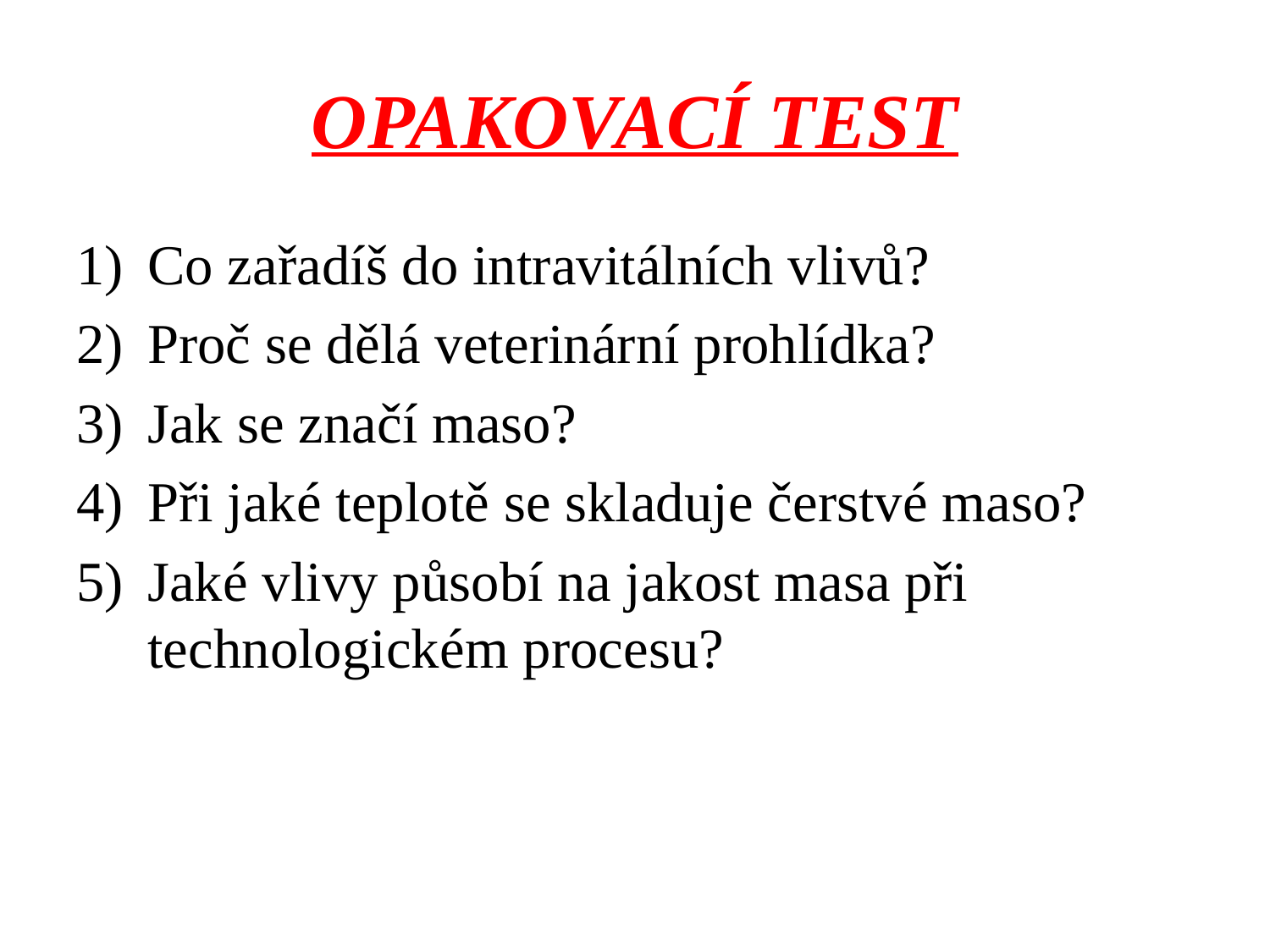

# OPAKOVACÍ TEST
Co zařadíš do intravitálních vlivů?
Proč se dělá veterinární prohlídka?
Jak se značí maso?
Při jaké teplotě se skladuje čerstvé maso?
Jaké vlivy působí na jakost masa při technologickém procesu?